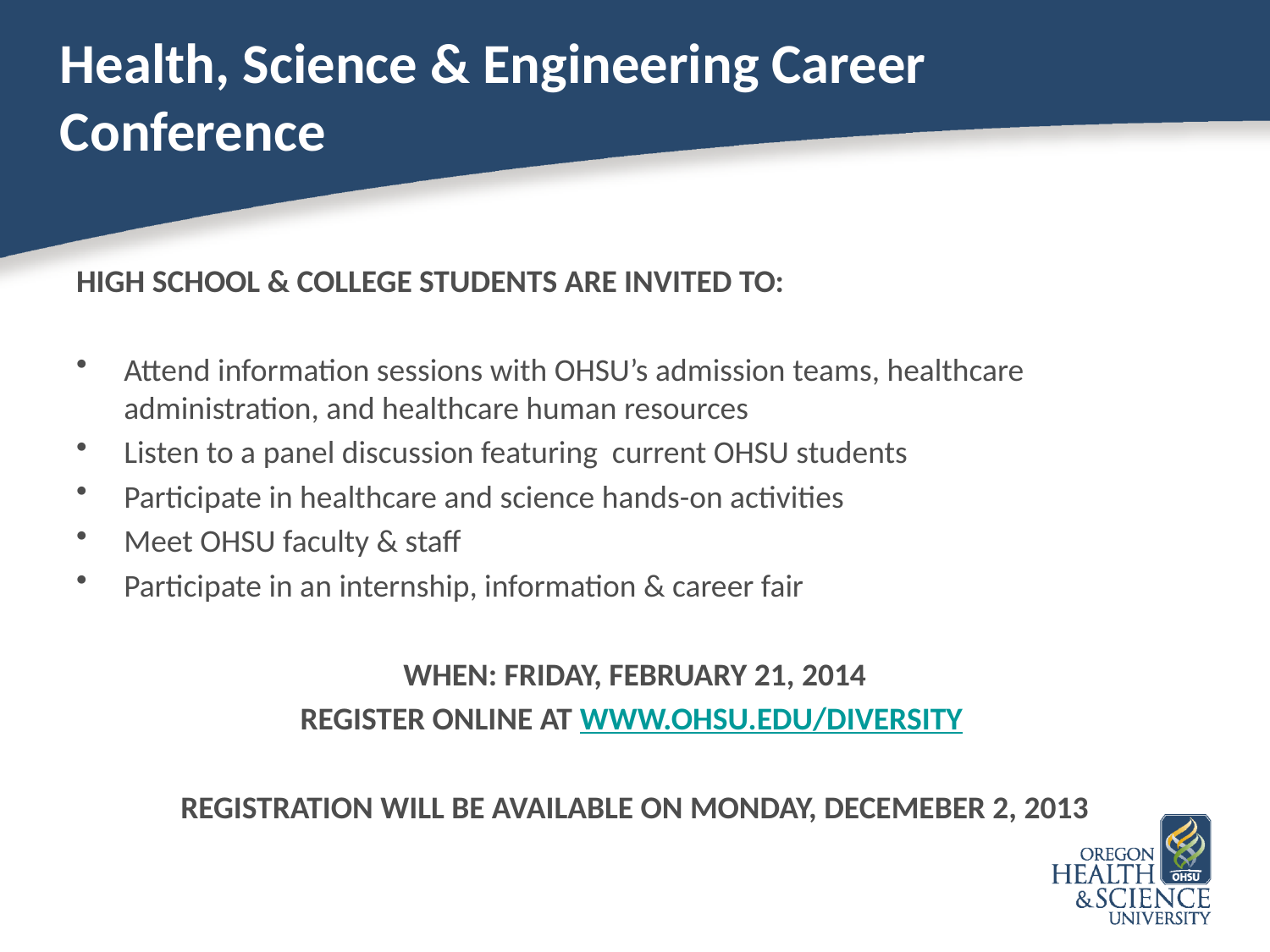

# Health, Science & Engineering Career Conference
HIGH SCHOOL & COLLEGE STUDENTS ARE INVITED TO:

Attend information sessions with OHSU’s admission teams, healthcare administration, and healthcare human resources
Listen to a panel discussion featuring  current OHSU students
Participate in healthcare and science hands-on activities
Meet OHSU faculty & staff
Participate in an internship, information & career fair

WHEN: FRIDAY, FEBRUARY 21, 2014
REGISTER ONLINE AT WWW.OHSU.EDU/DIVERSITY

REGISTRATION WILL BE AVAILABLE ON MONDAY, DECEMEBER 2, 2013